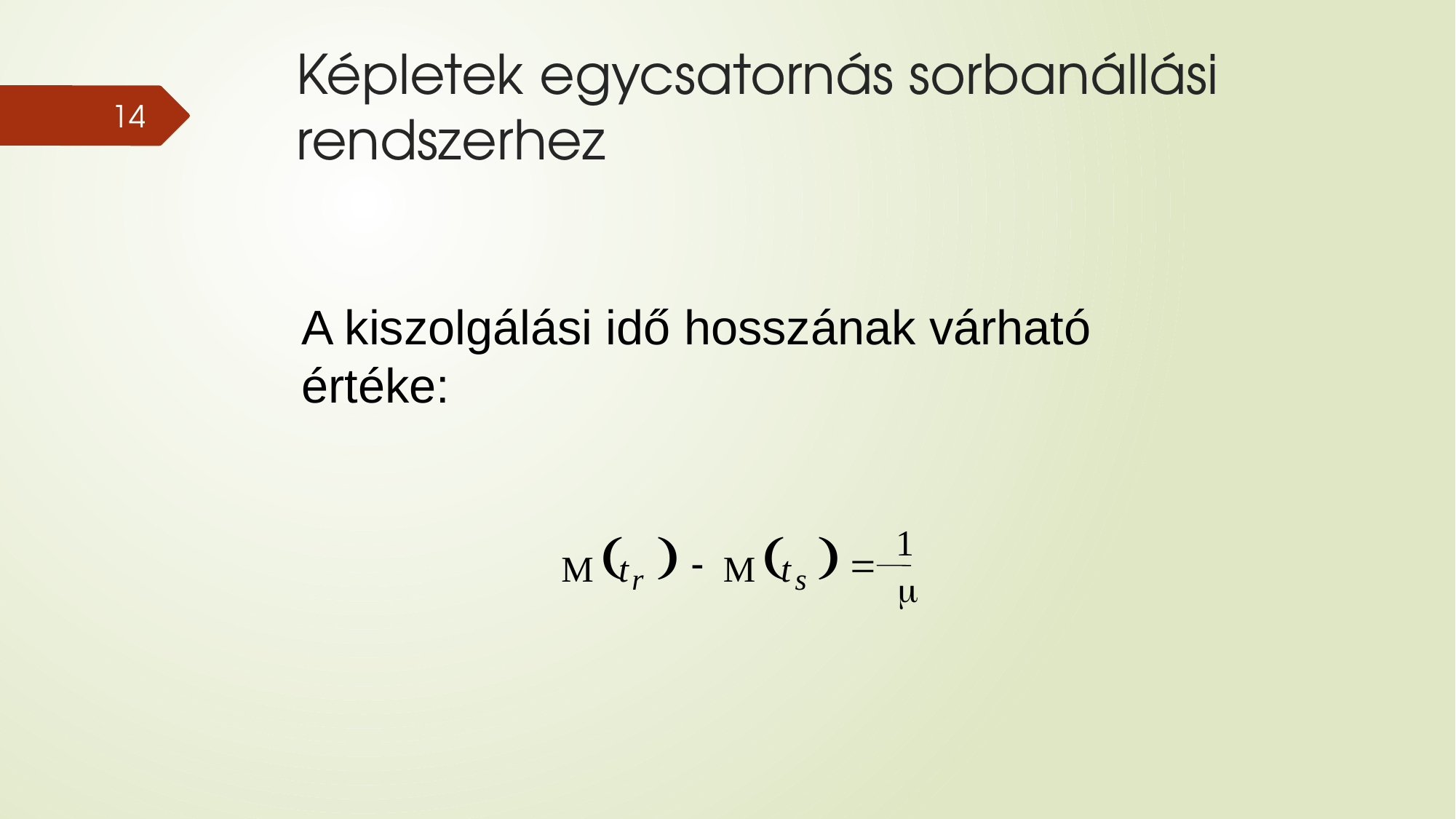

# Képletek egycsatornás sorbanállási rendszerhez
14
A kiszolgálási idő hosszának várható értéke:
1
(
)
(
)
−
=
M
t
M
t
r
s

μ